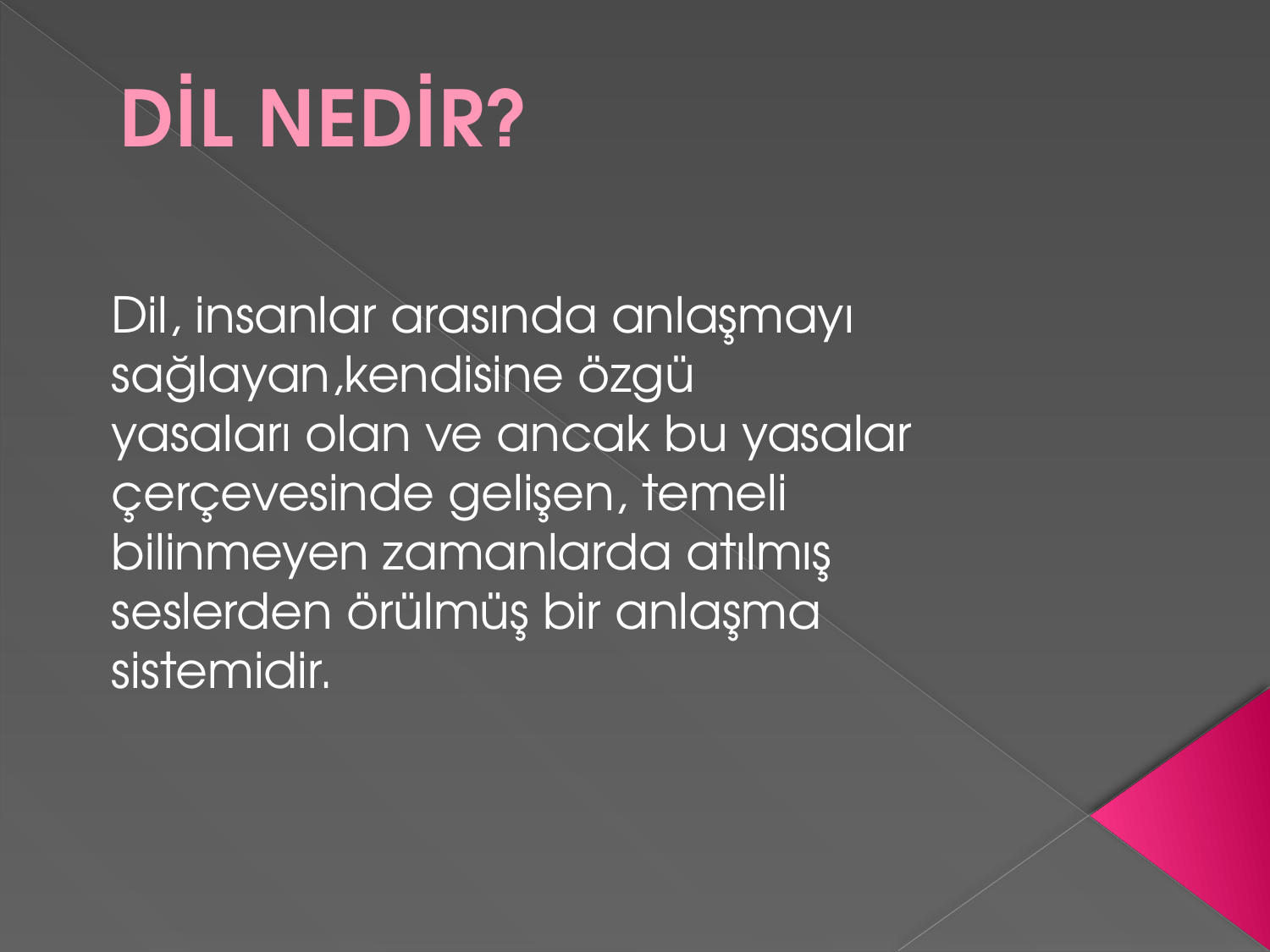

# DİL NEDİR?
Dil, insanlar arasında anlaşmayı sağlayan,kendisine özgü
yasaları olan ve ancak bu yasalar çerçevesinde gelişen, temeli
bilinmeyen zamanlarda atılmış seslerden örülmüş bir anlaşma
sistemidir.